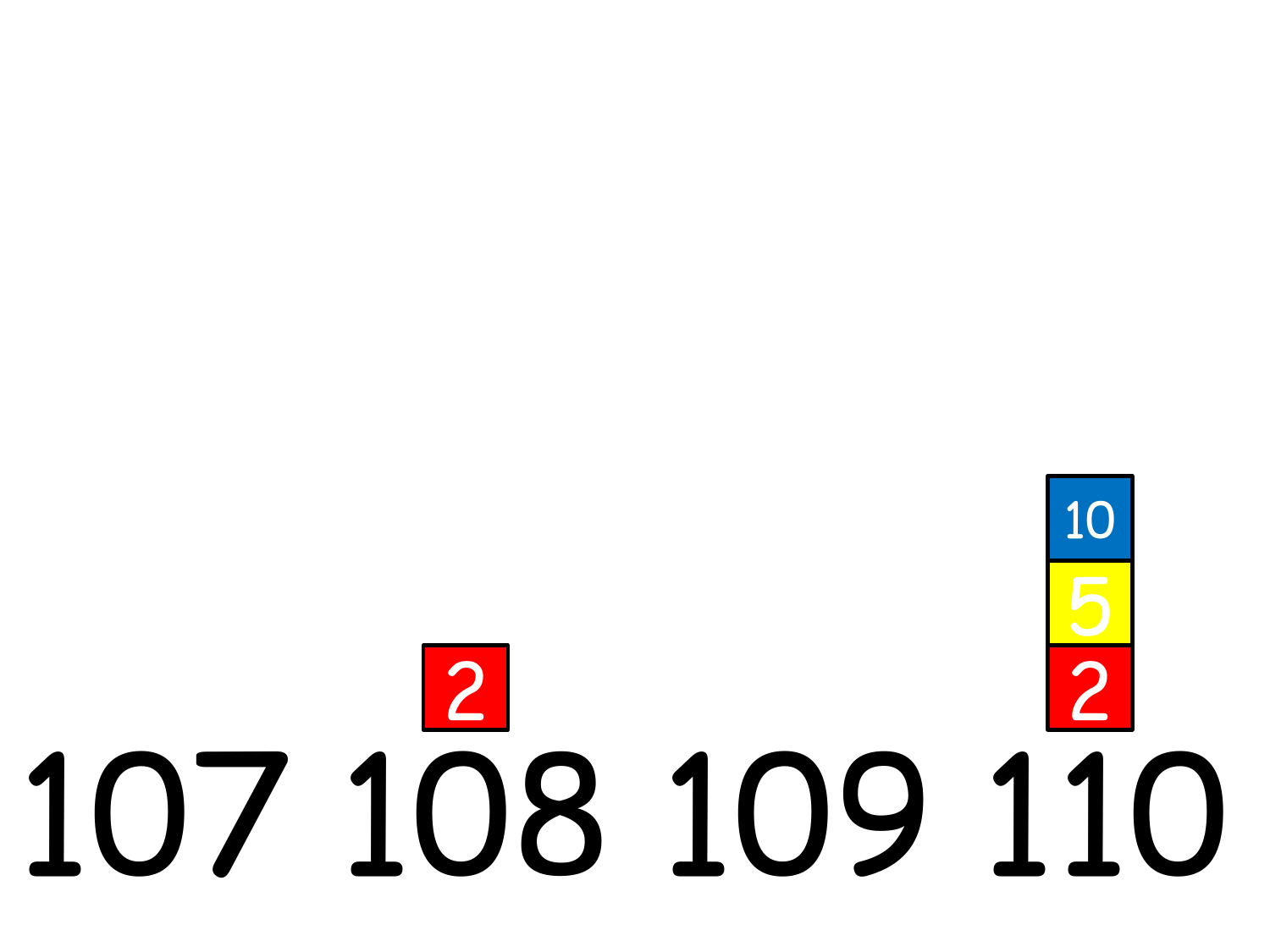

10
5
2
2
 107 108 109 110